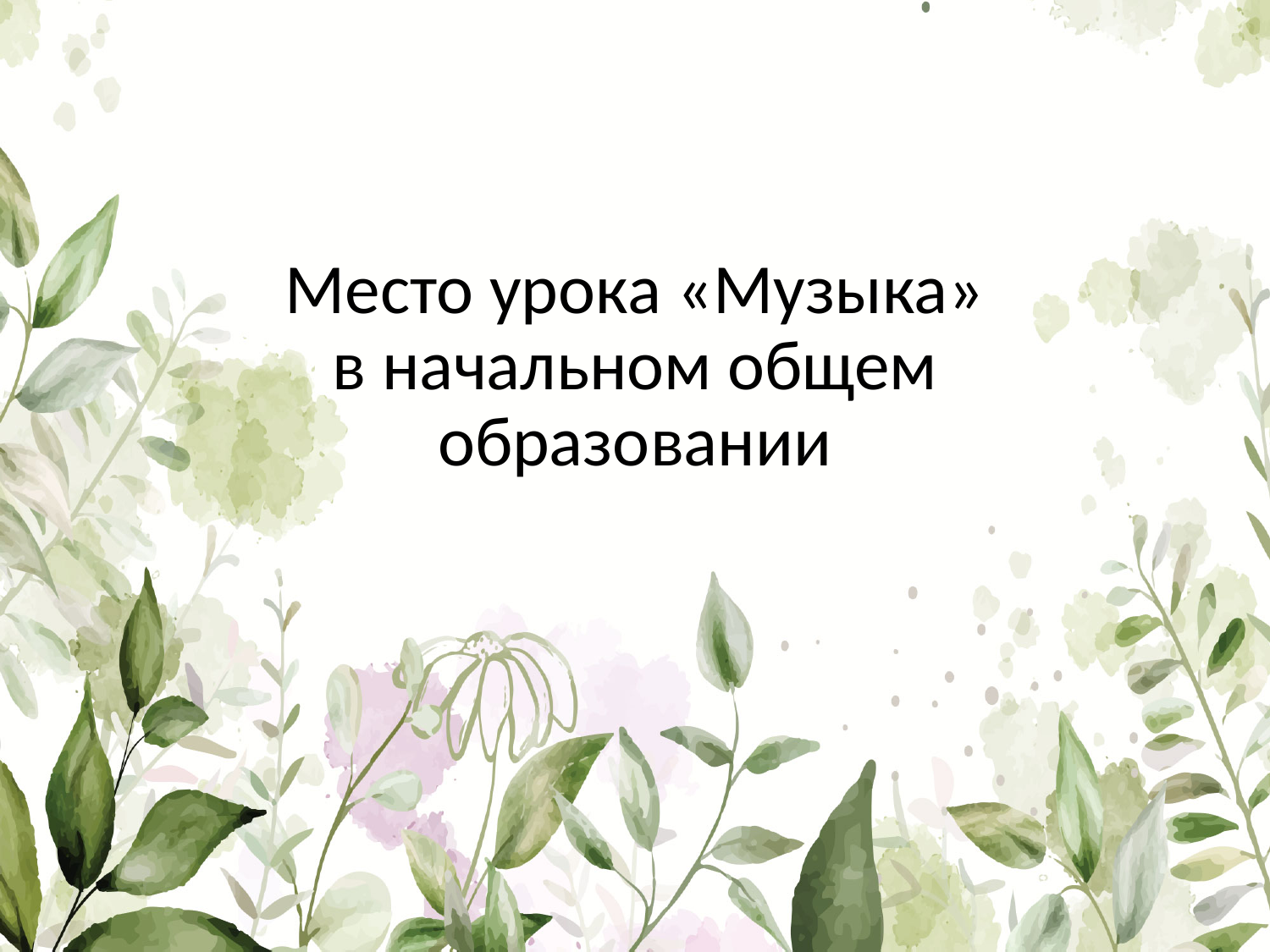

# Место урока «Музыка» в начальном общем образовании